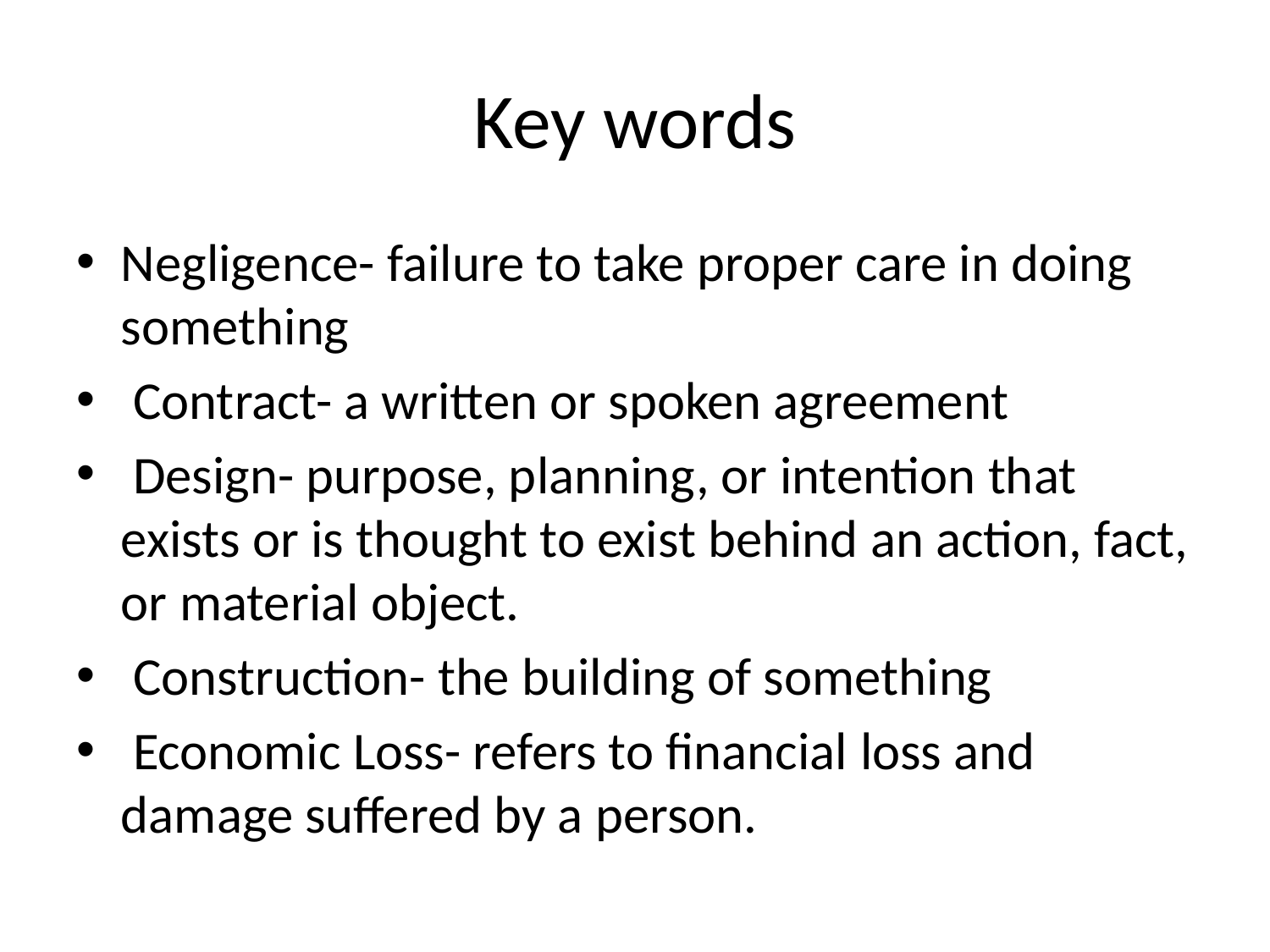

# Key words
Negligence- failure to take proper care in doing something
 Contract- a written or spoken agreement
 Design- purpose, planning, or intention that exists or is thought to exist behind an action, fact, or material object.
 Construction- the building of something
 Economic Loss- refers to financial loss and damage suffered by a person.